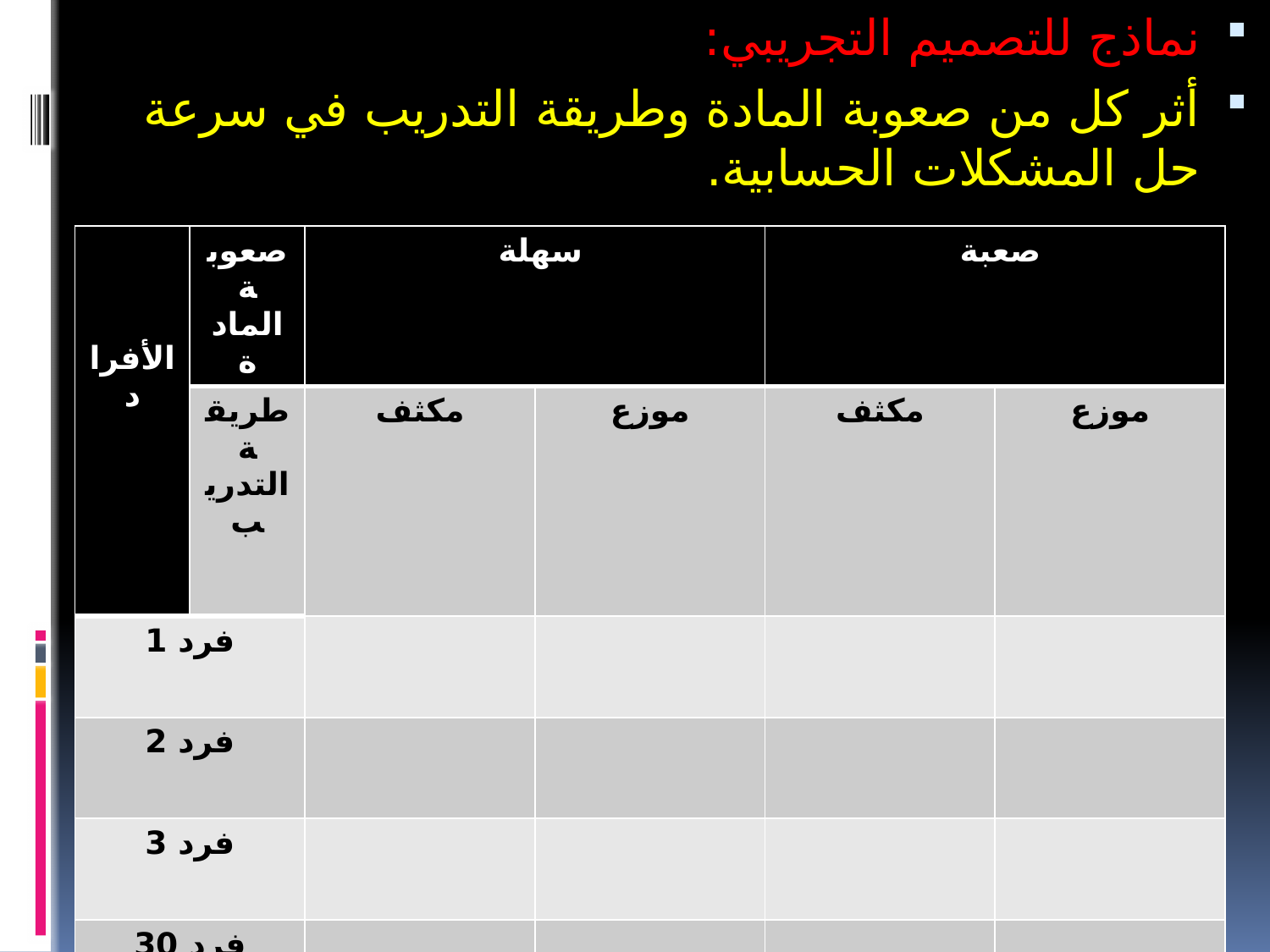

نماذج للتصميم التجريبي:
أثر كل من صعوبة المادة وطريقة التدريب في سرعة حل المشكلات الحسابية.
| الأفراد | صعوبة المادة | سهلة |  | صعبة |  |
| --- | --- | --- | --- | --- | --- |
|  | طريقة التدريب | مكثف | موزع | مكثف | موزع |
| فرد 1 |  |  |  |  |  |
| فرد 2 |  |  |  |  |  |
| فرد 3 |  |  |  |  |  |
| فرد 30 |  |  |  |  |  |